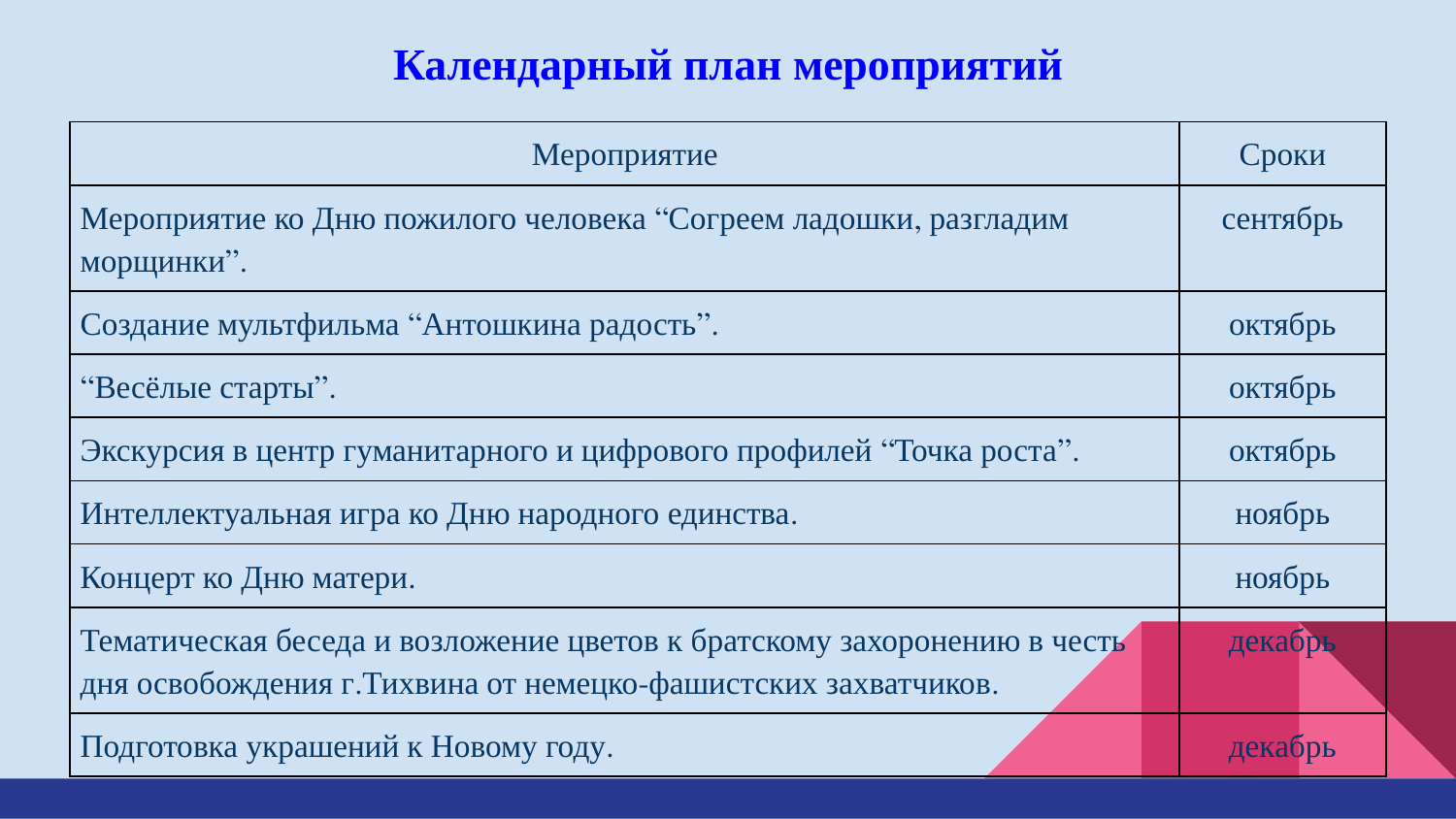

# Календарный план мероприятий
| Мероприятие | Сроки |
| --- | --- |
| Мероприятие ко Дню пожилого человека “Согреем ладошки, разгладим морщинки”. | сентябрь |
| Создание мультфильма “Антошкина радость”. | октябрь |
| “Весёлые старты”. | октябрь |
| Экскурсия в центр гуманитарного и цифрового профилей “Точка роста”. | октябрь |
| Интеллектуальная игра ко Дню народного единства. | ноябрь |
| Концерт ко Дню матери. | ноябрь |
| Тематическая беседа и возложение цветов к братскому захоронению в честь дня освобождения г.Тихвина от немецко-фашистских захватчиков. | декабрь |
| Подготовка украшений к Новому году. | декабрь |